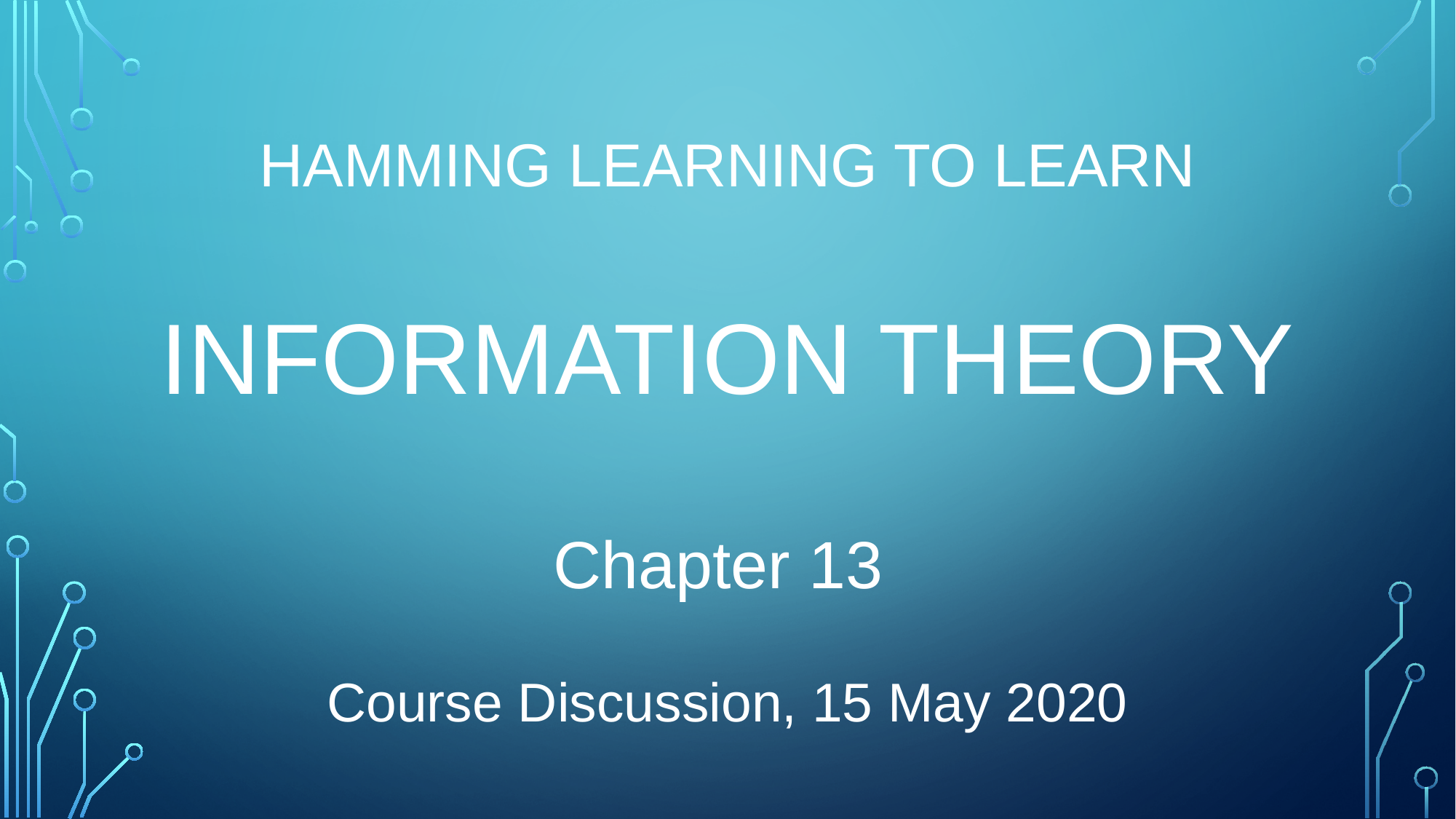

# Hamming Learning to Learn Information theory
Chapter 13

Course Discussion, 15 May 2020